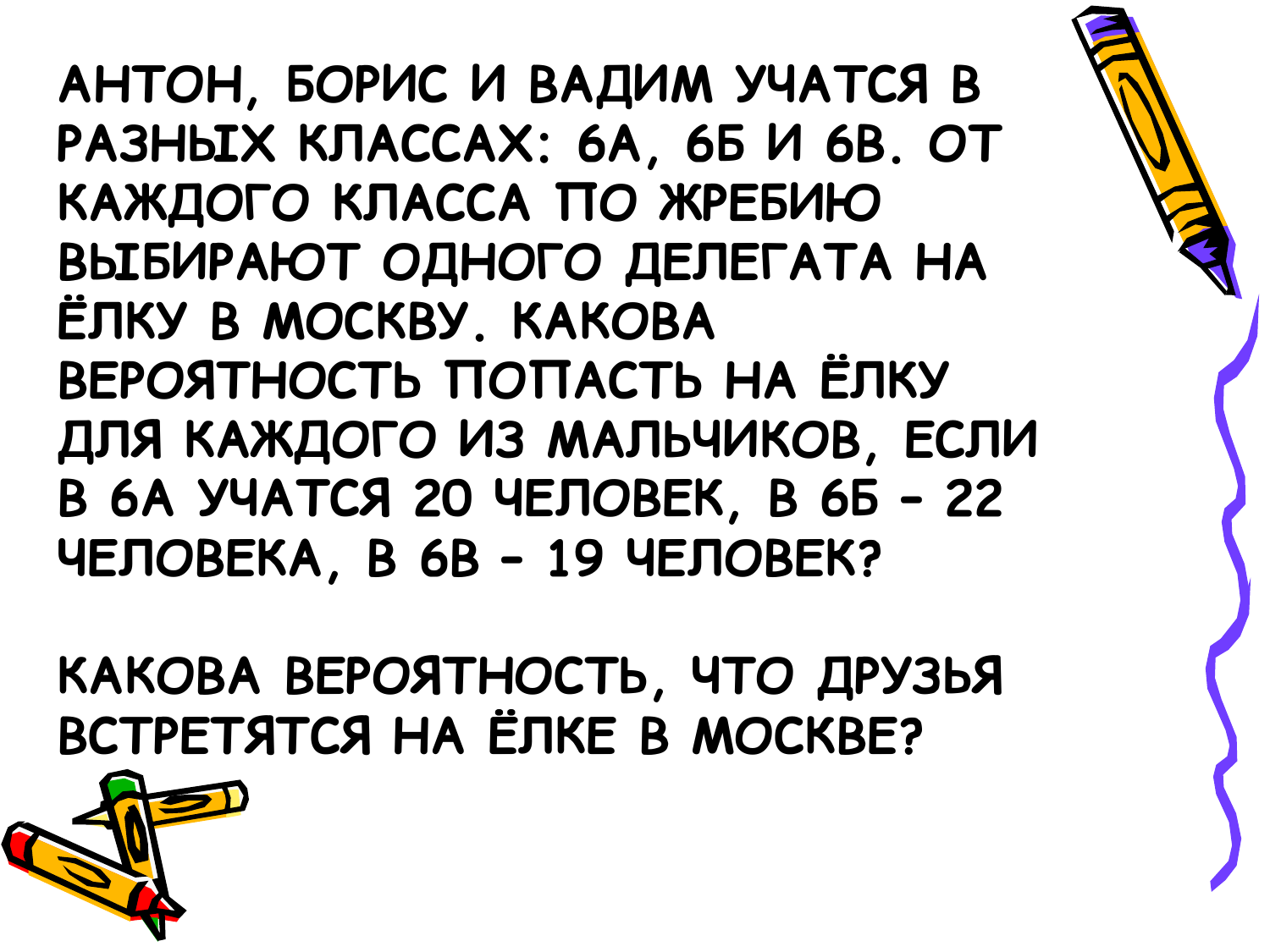

Антон, Борис и Вадим учатся в разных классах: 6А, 6Б и 6В. От каждого класса по жребию выбирают одного делегата на ёлку в Москву. Какова вероятность попасть на ёлку для каждого из мальчиков, если в 6А учатся 20 человек, в 6Б – 22 человека, в 6В – 19 человек?

Какова вероятность, что друзья встретятся на ёлке в москве?